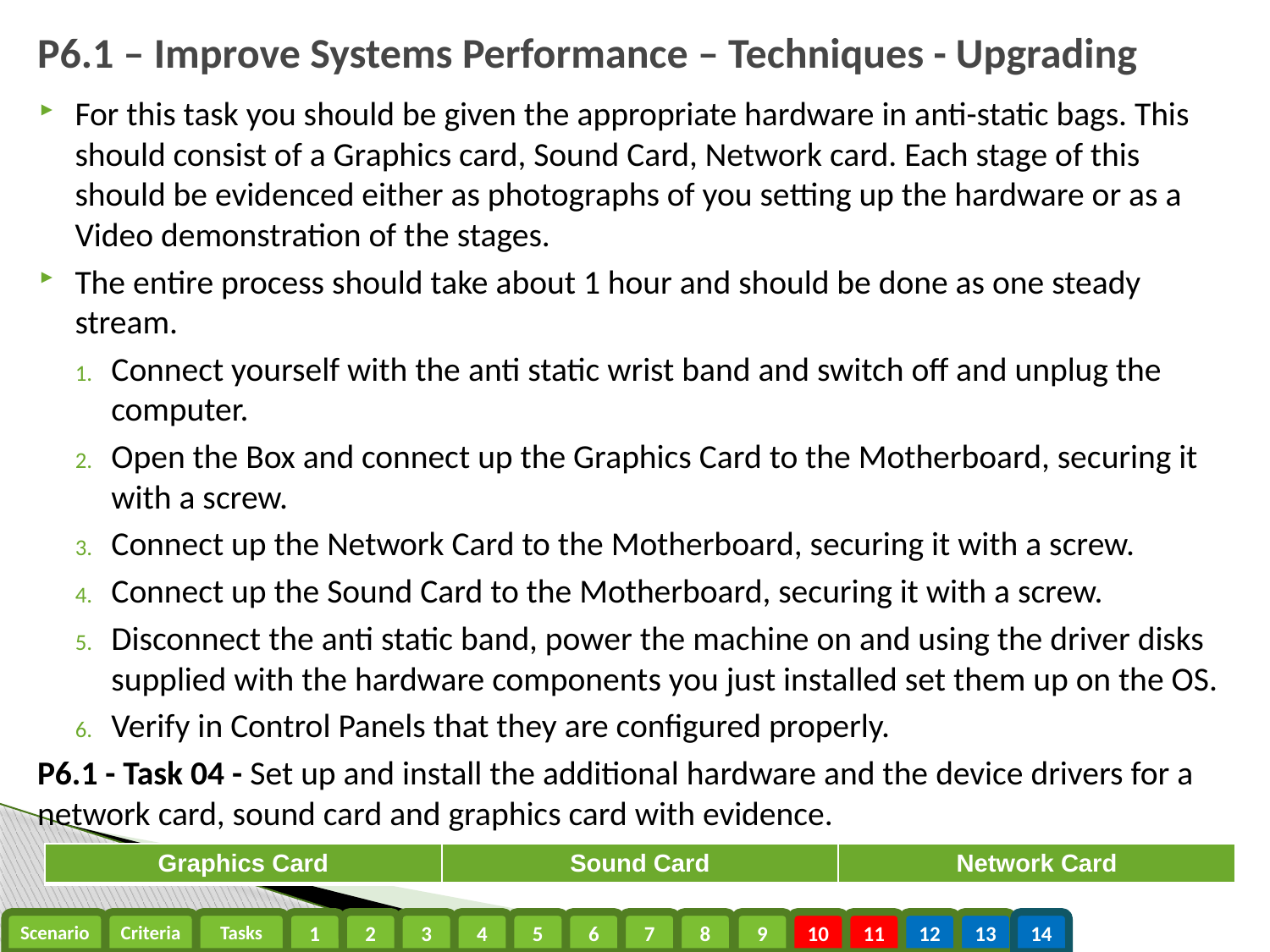

P6.1 – Improve Systems Performance – Techniques - Upgrading
For this task you should be given the appropriate hardware in anti-static bags. This should consist of a Graphics card, Sound Card, Network card. Each stage of this should be evidenced either as photographs of you setting up the hardware or as a Video demonstration of the stages.
The entire process should take about 1 hour and should be done as one steady stream.
Connect yourself with the anti static wrist band and switch off and unplug the computer.
Open the Box and connect up the Graphics Card to the Motherboard, securing it with a screw.
Connect up the Network Card to the Motherboard, securing it with a screw.
Connect up the Sound Card to the Motherboard, securing it with a screw.
Disconnect the anti static band, power the machine on and using the driver disks supplied with the hardware components you just installed set them up on the OS.
Verify in Control Panels that they are configured properly.
P6.1 - Task 04 - Set up and install the additional hardware and the device drivers for a network card, sound card and graphics card with evidence.
| Graphics Card | Sound Card | Network Card |
| --- | --- | --- |